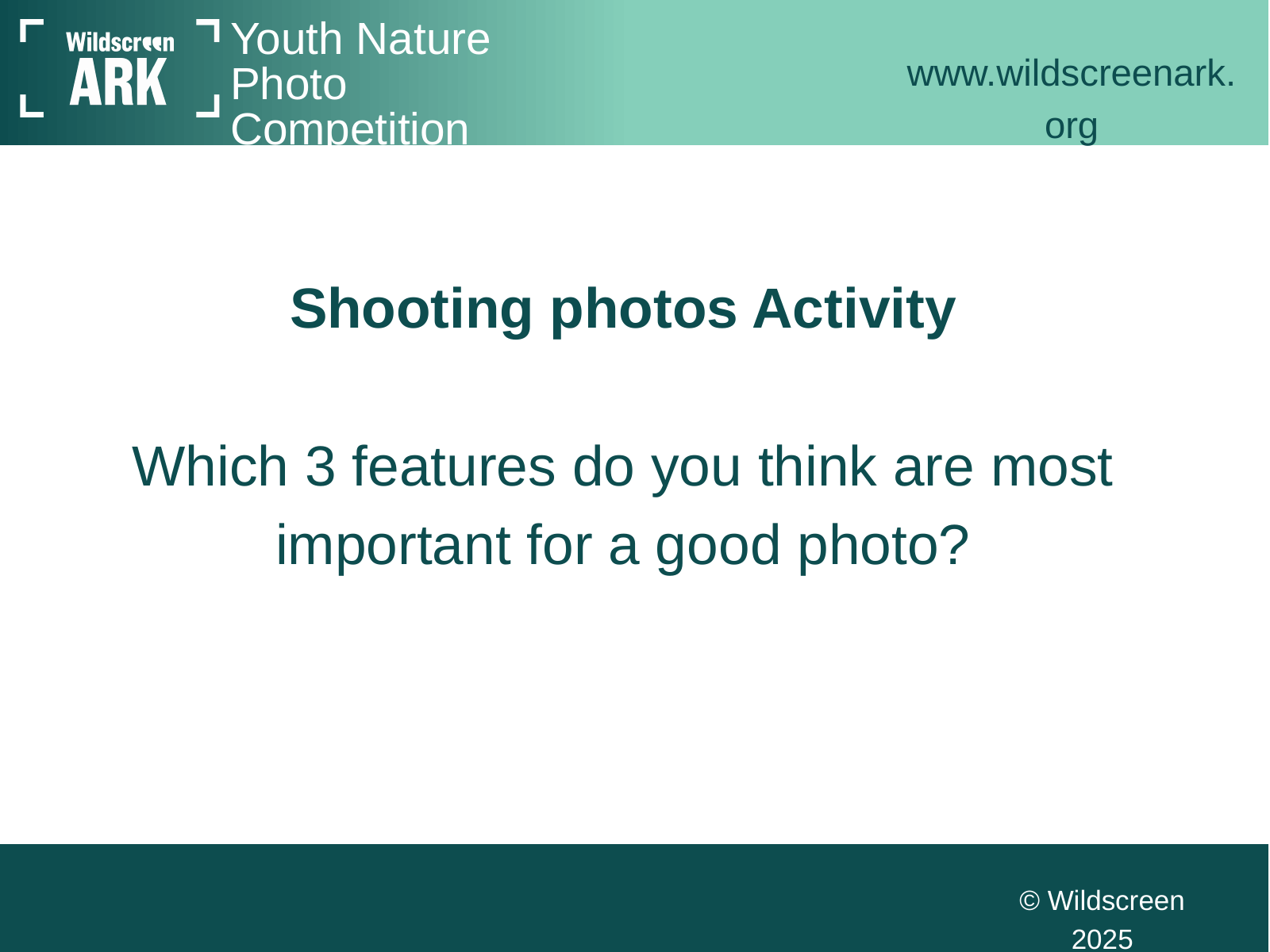

www.wildscreenark.org

Youth Nature Photo Competition

Shooting photos Activity

Which 3 features do you think are most important for a good photo?

© Wildscreen 2025